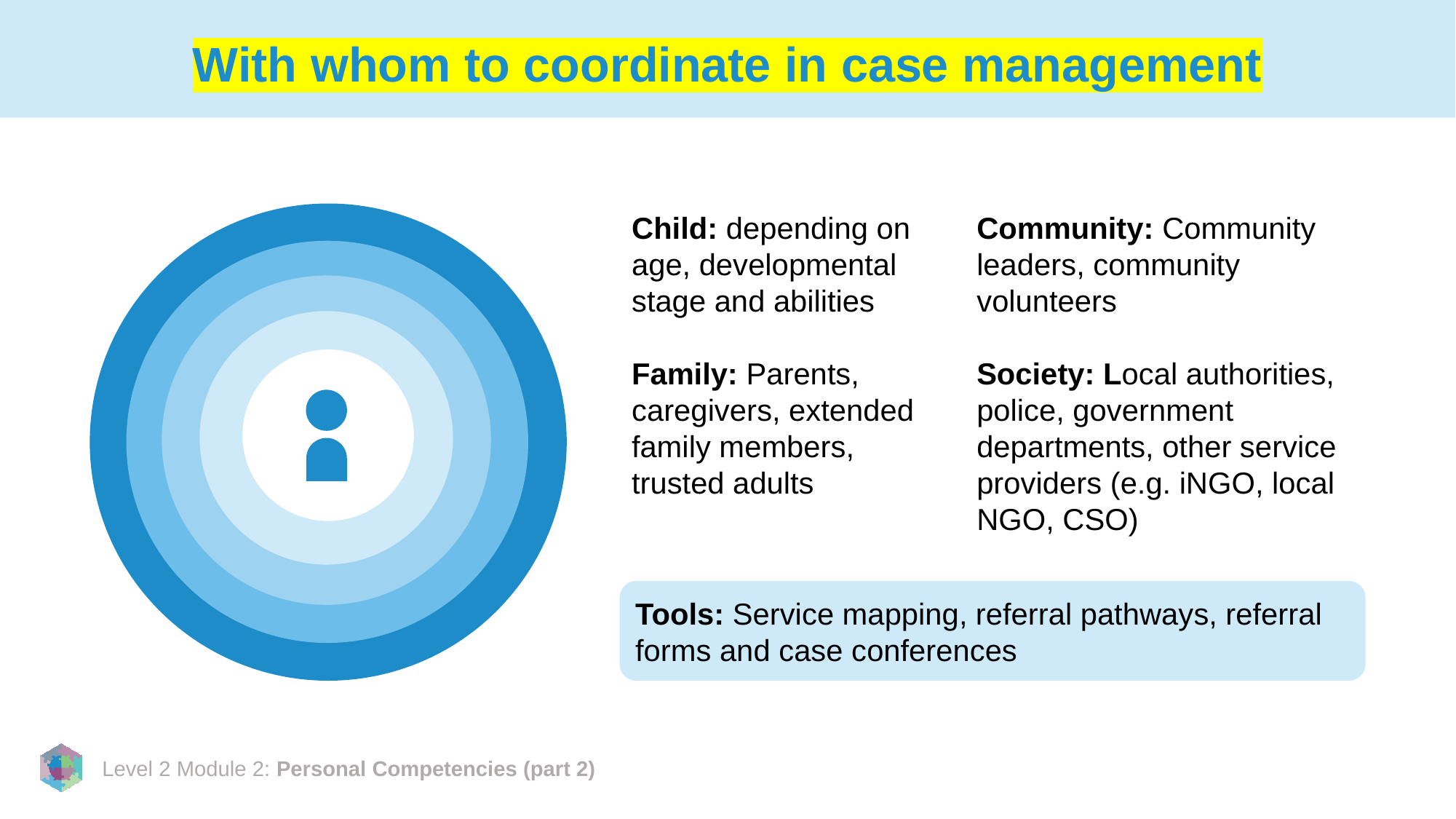

# With whom to coordinate in case management

Child: depending on age, developmental stage and abilities

Family: Parents, caregivers, extended family members, trusted adults
Community: Community leaders, community volunteers

Society: Local authorities, police, government departments, other service providers (e.g. iNGO, local NGO, CSO)
Tools: Service mapping, referral pathways, referral forms and case conferences